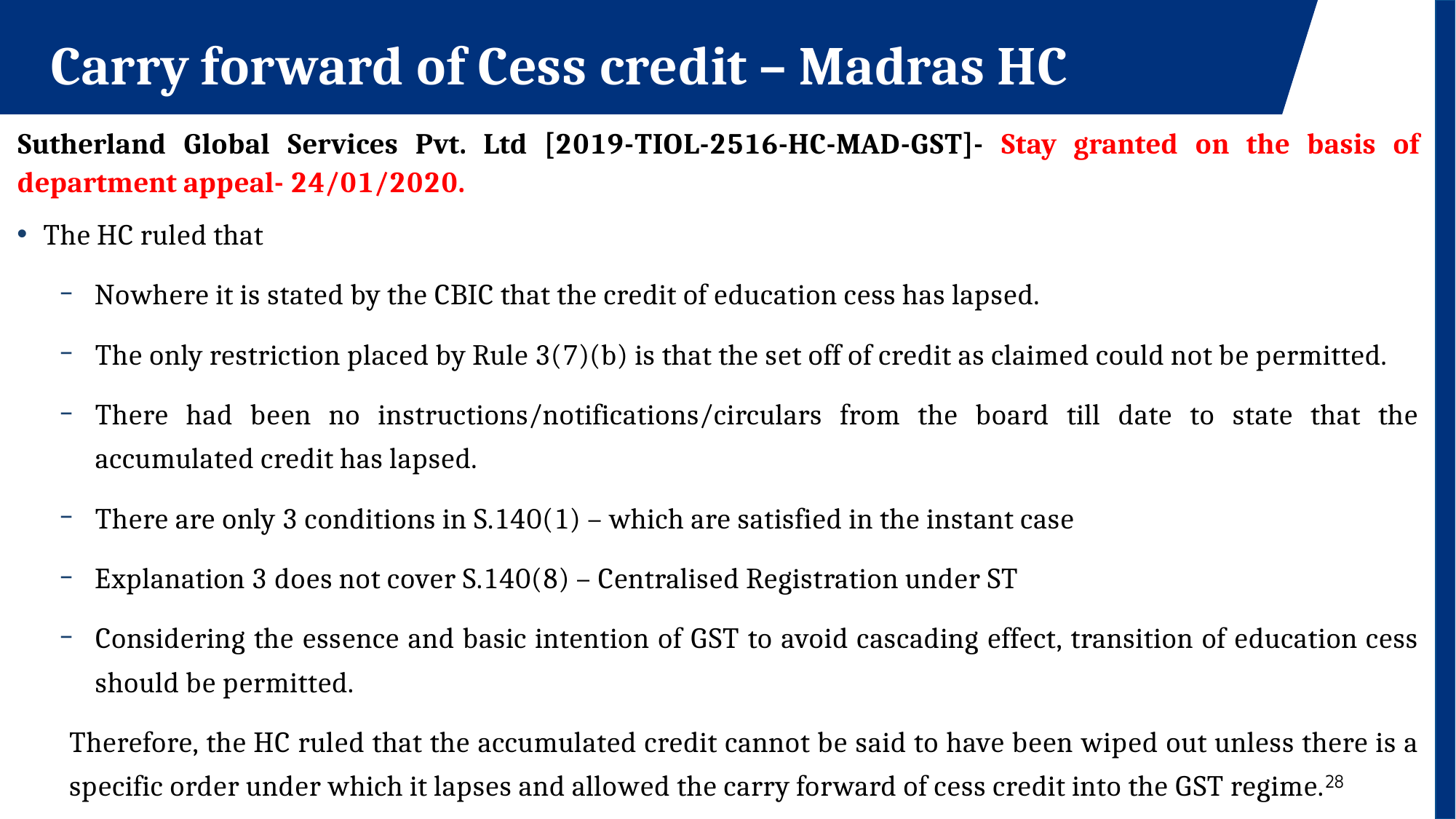

Carry forward of Cess credit – Madras HC

Sutherland Global Services Pvt. Ltd [2019-TIOL-2516-HC-MAD-GST]- Stay granted on the basis of department appeal- 24/01/2020.
The HC ruled that
Nowhere it is stated by the CBIC that the credit of education cess has lapsed.
The only restriction placed by Rule 3(7)(b) is that the set off of credit as claimed could not be permitted.
There had been no instructions/notifications/circulars from the board till date to state that the accumulated credit has lapsed.
There are only 3 conditions in S.140(1) – which are satisfied in the instant case
Explanation 3 does not cover S.140(8) – Centralised Registration under ST
Considering the essence and basic intention of GST to avoid cascading effect, transition of education cess should be permitted.
Therefore, the HC ruled that the accumulated credit cannot be said to have been wiped out unless there is a specific order under which it lapses and allowed the carry forward of cess credit into the GST regime.

28